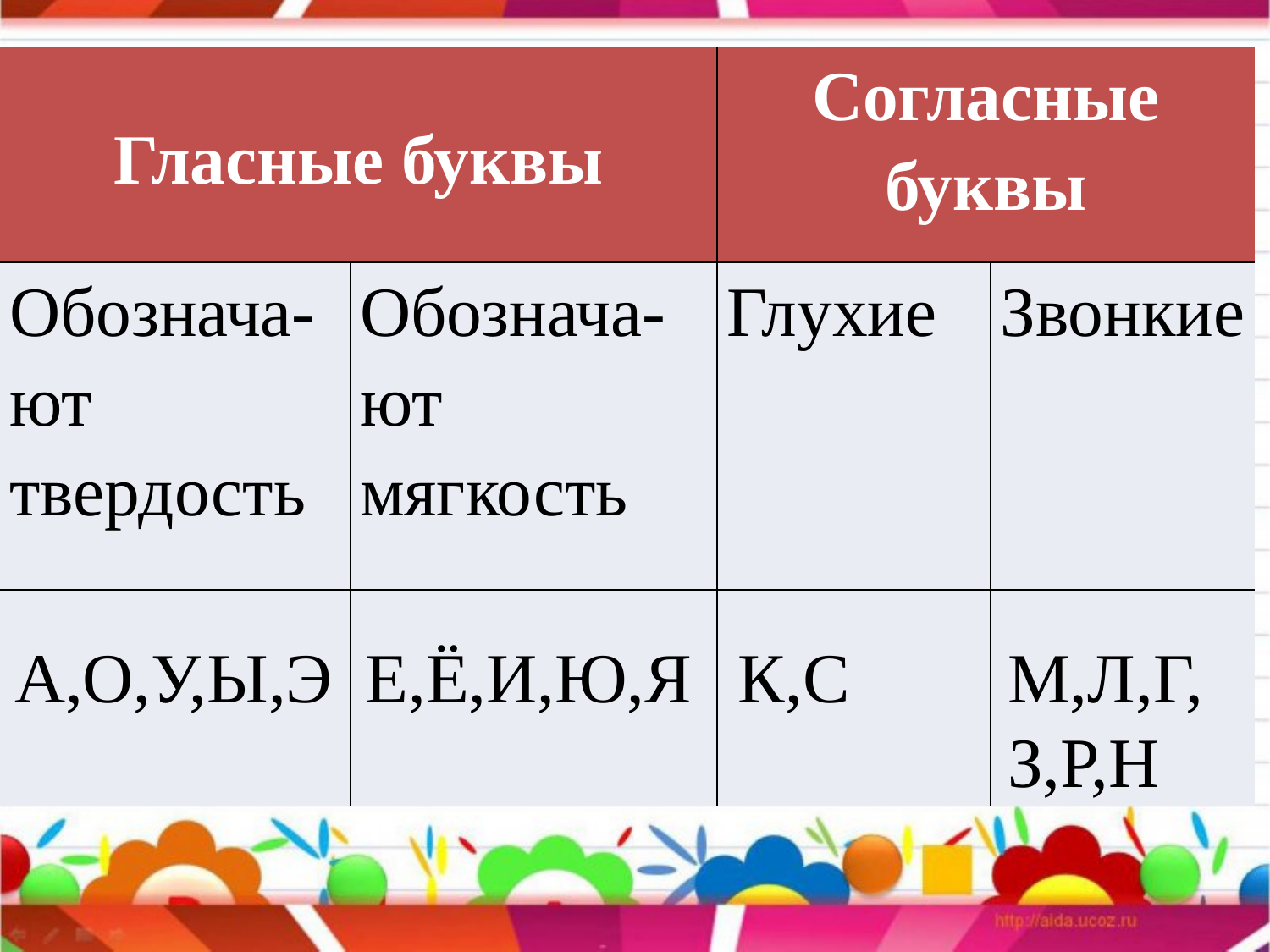

| Гласные буквы |  | Согласные буквы |  |
| --- | --- | --- | --- |
| Обознача-ют твердость | Обознача-ют мягкость | Глухие | Звонкие |
|  |  |  |  |
А,О,У,Ы,Э
Е,Ё,И,Ю,Я
К,С
М,Л,Г,З,Р,Н